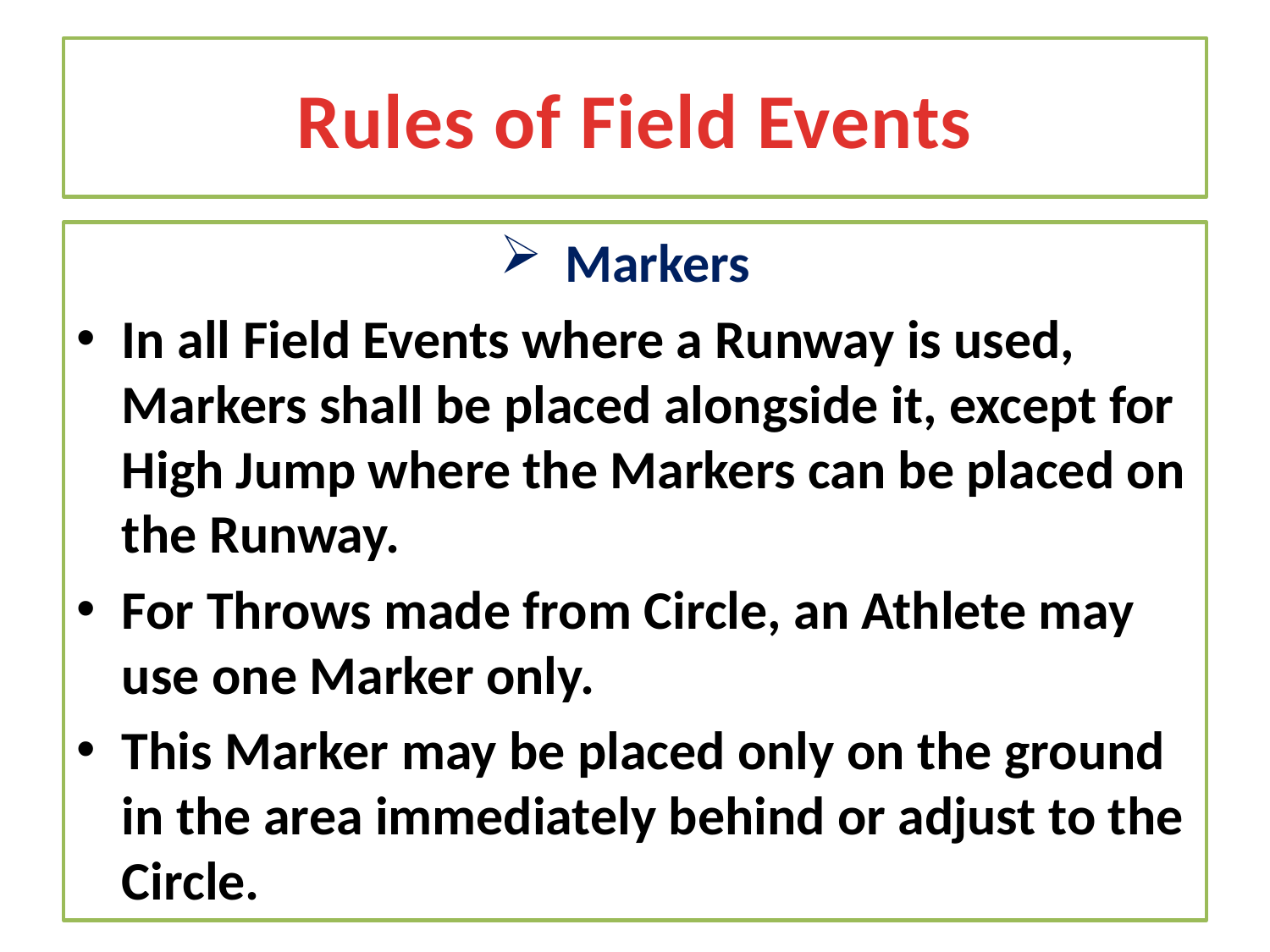

# Rules of Field Events
Markers
In all Field Events where a Runway is used, Markers shall be placed alongside it, except for High Jump where the Markers can be placed on the Runway.
For Throws made from Circle, an Athlete may use one Marker only.
This Marker may be placed only on the ground in the area immediately behind or adjust to the Circle.